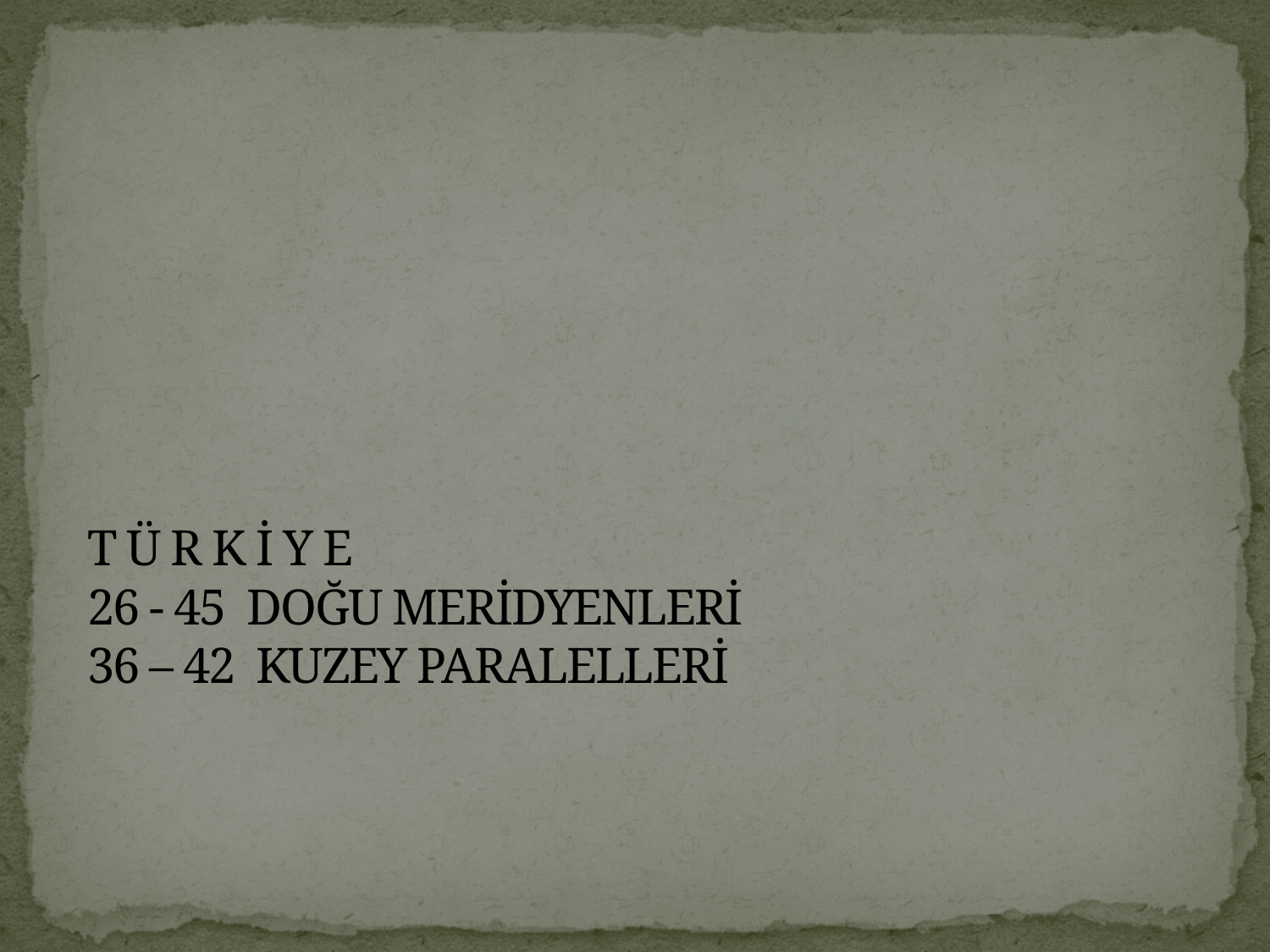

# T Ü R K İ Y E 26 - 45  DOĞU MERİDYENLERİ 36 – 42  KUZEY PARALELLERİ